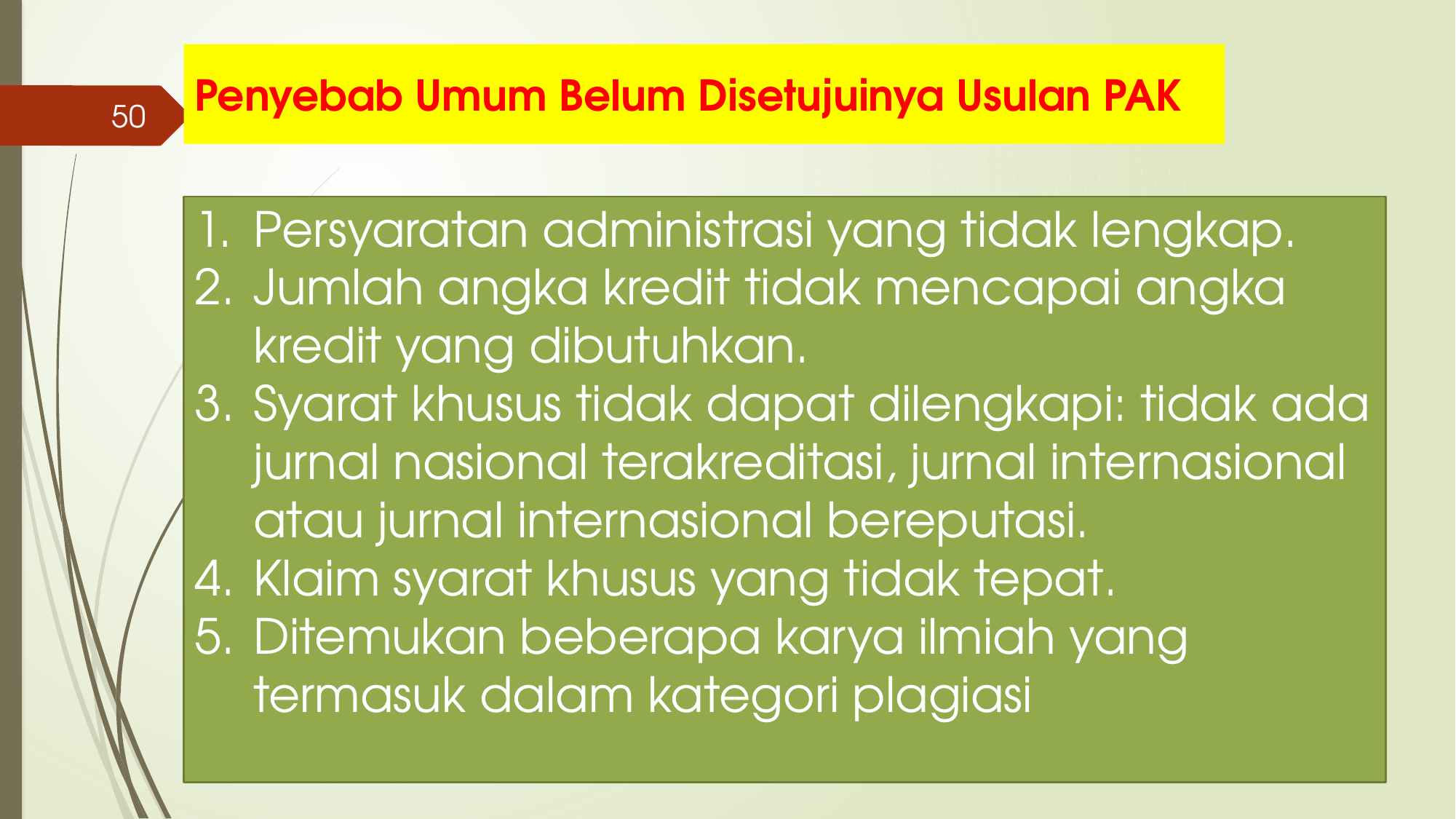

Penyebab Umum Belum Disetujuinya Usulan PAK

50

Persyaratan administrasi yang tidak lengkap.
Jumlah angka kredit tidak mencapai angka kredit yang dibutuhkan.
Syarat khusus tidak dapat dilengkapi: tidak ada jurnal nasional terakreditasi, jurnal internasional atau jurnal internasional bereputasi.
Klaim syarat khusus yang tidak tepat.
Ditemukan beberapa karya ilmiah yang termasuk dalam kategori plagiasi